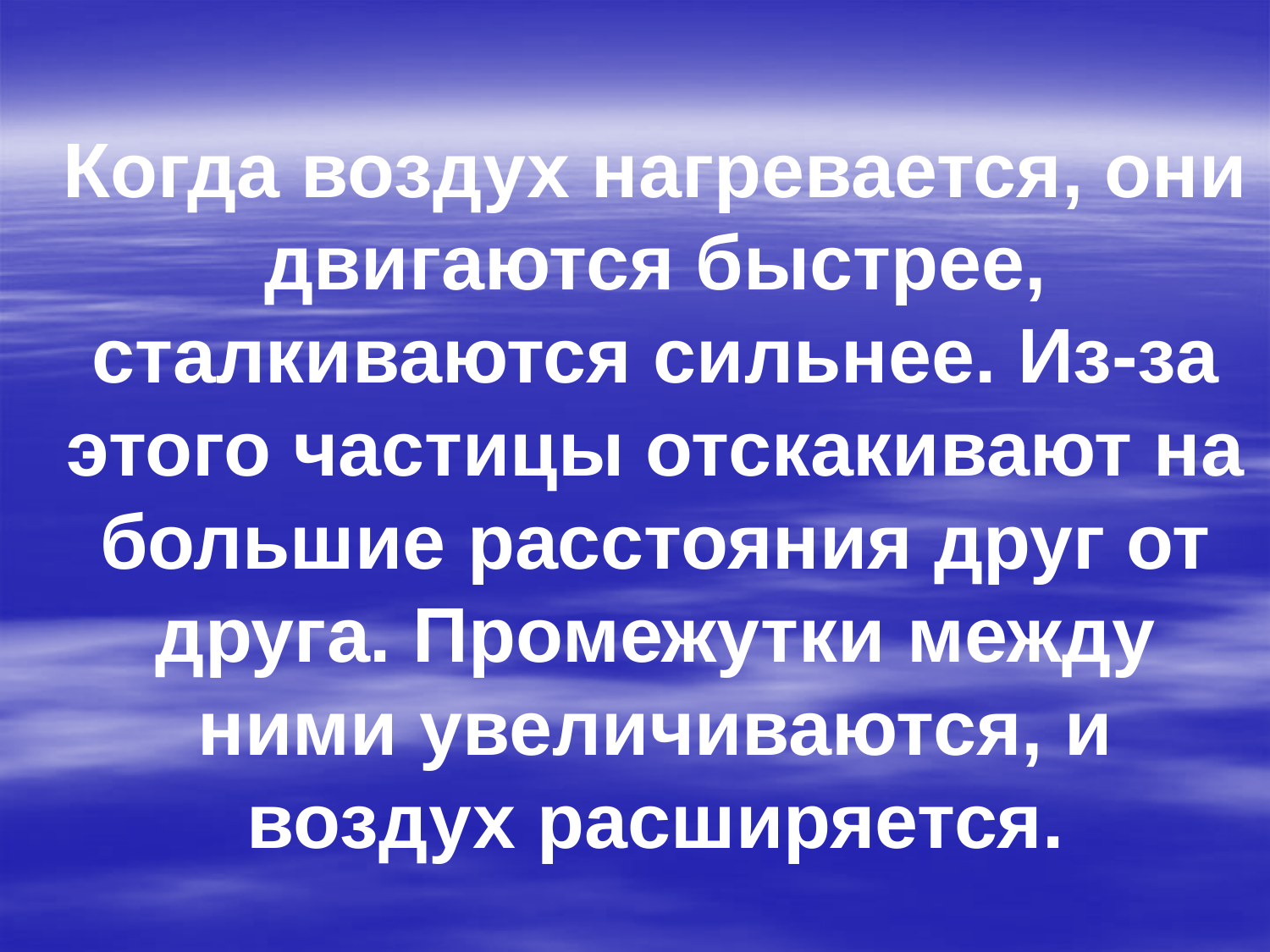

# Когда воздух нагревается, они двигаются быстрее, сталкиваются сильнее. Из-за этого частицы отскакивают на большие расстояния друг от друга. Промежутки между ними увеличиваются, и воздух расширяется.